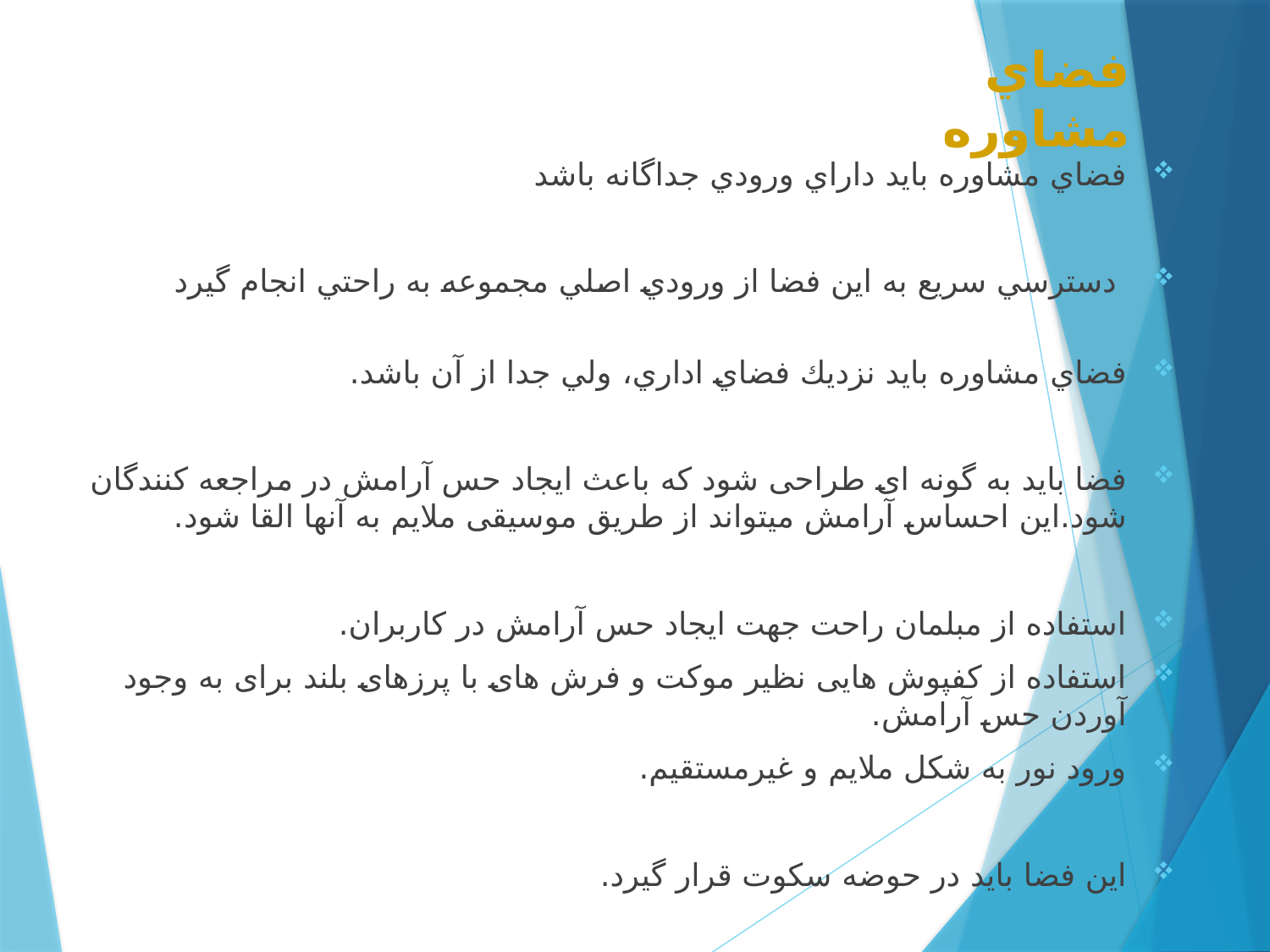

# فضاي مشاوره
فضاي مشاوره بايد داراي ورودي جداگانه باشد

 دسترسي سريع به اين فضا از ورودي اصلي مجموعه به راحتي انجام گيرد
فضاي مشاوره بايد نزديك فضاي اداري، ‌ولي جدا از آن باشد.

فضا باید به گونه ای طراحی شود که باعث ایجاد حس آرامش در مراجعه کنندگان شود.این احساس آرامش میتواند از طریق موسیقی ملایم به آنها القا شود.

استفاده از مبلمان راحت جهت ایجاد حس آرامش در کاربران.
استفاده از کفپوش هایی نظیر موکت و فرش های با پرزهای بلند برای به وجود آوردن حس آرامش.
ورود نور به شکل ملایم و غیرمستقیم.

این فضا باید در حوضه سکوت قرار گیرد.